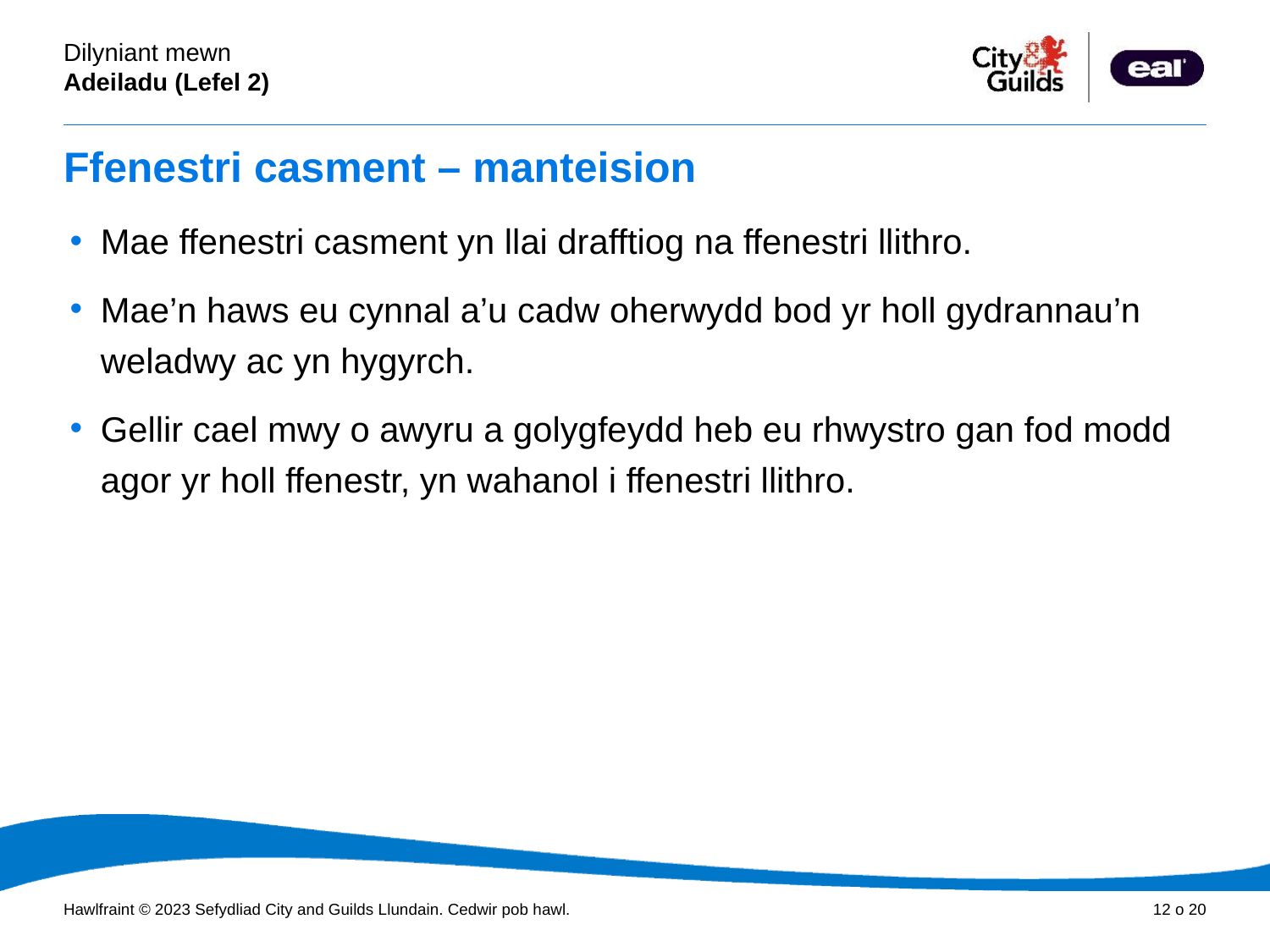

# Ffenestri casment – manteision
Mae ffenestri casment yn llai drafftiog na ffenestri llithro.
Mae’n haws eu cynnal a’u cadw oherwydd bod yr holl gydrannau’n weladwy ac yn hygyrch.
Gellir cael mwy o awyru a golygfeydd heb eu rhwystro gan fod modd agor yr holl ffenestr, yn wahanol i ffenestri llithro.